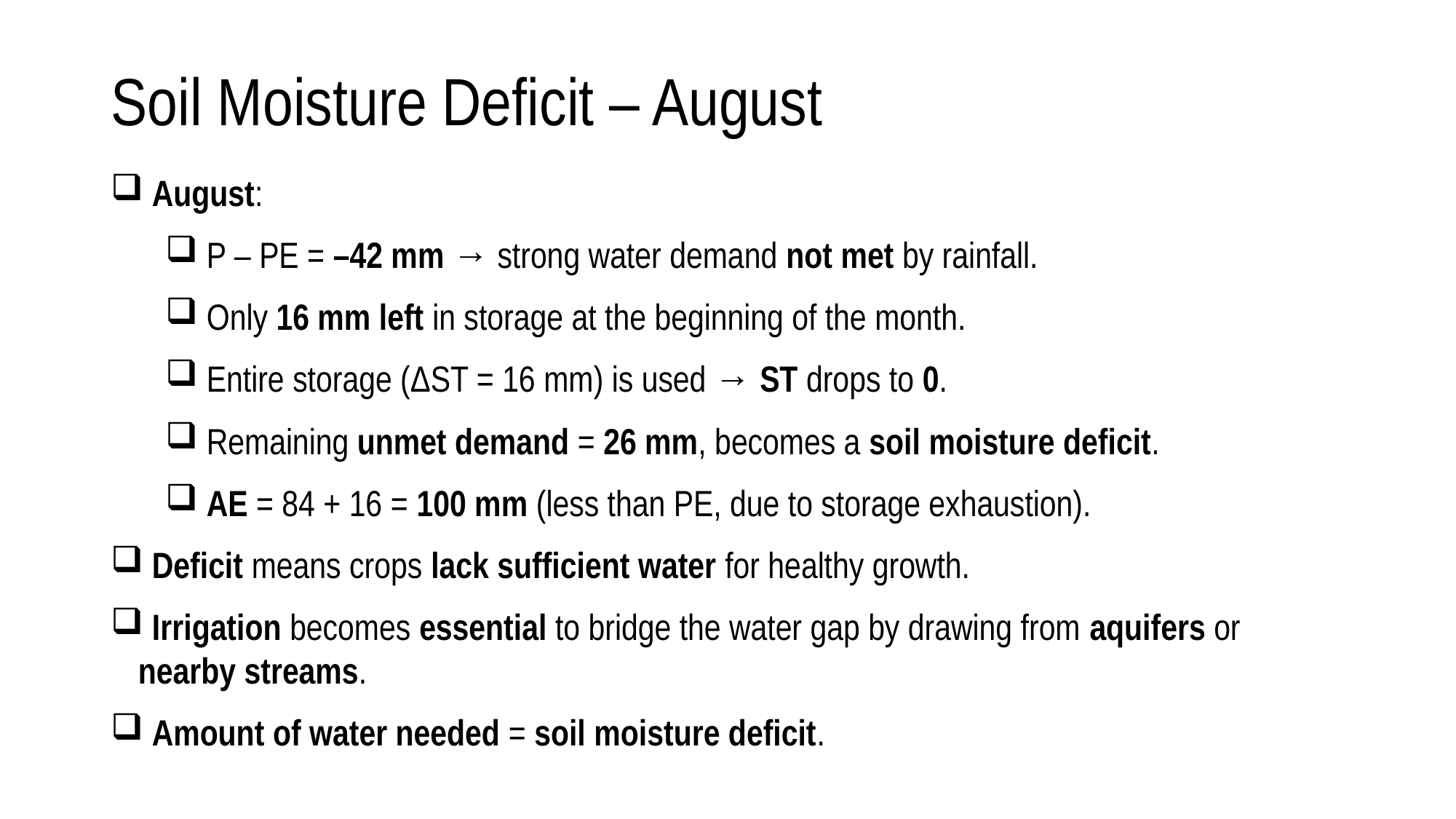

# Soil Moisture Deficit – August
 August:
 P – PE = –42 mm → strong water demand not met by rainfall.
 Only 16 mm left in storage at the beginning of the month.
 Entire storage (ΔST = 16 mm) is used → ST drops to 0.
 Remaining unmet demand = 26 mm, becomes a soil moisture deficit.
 AE = 84 + 16 = 100 mm (less than PE, due to storage exhaustion).
 Deficit means crops lack sufficient water for healthy growth.
 Irrigation becomes essential to bridge the water gap by drawing from aquifers or nearby streams.
 Amount of water needed = soil moisture deficit.